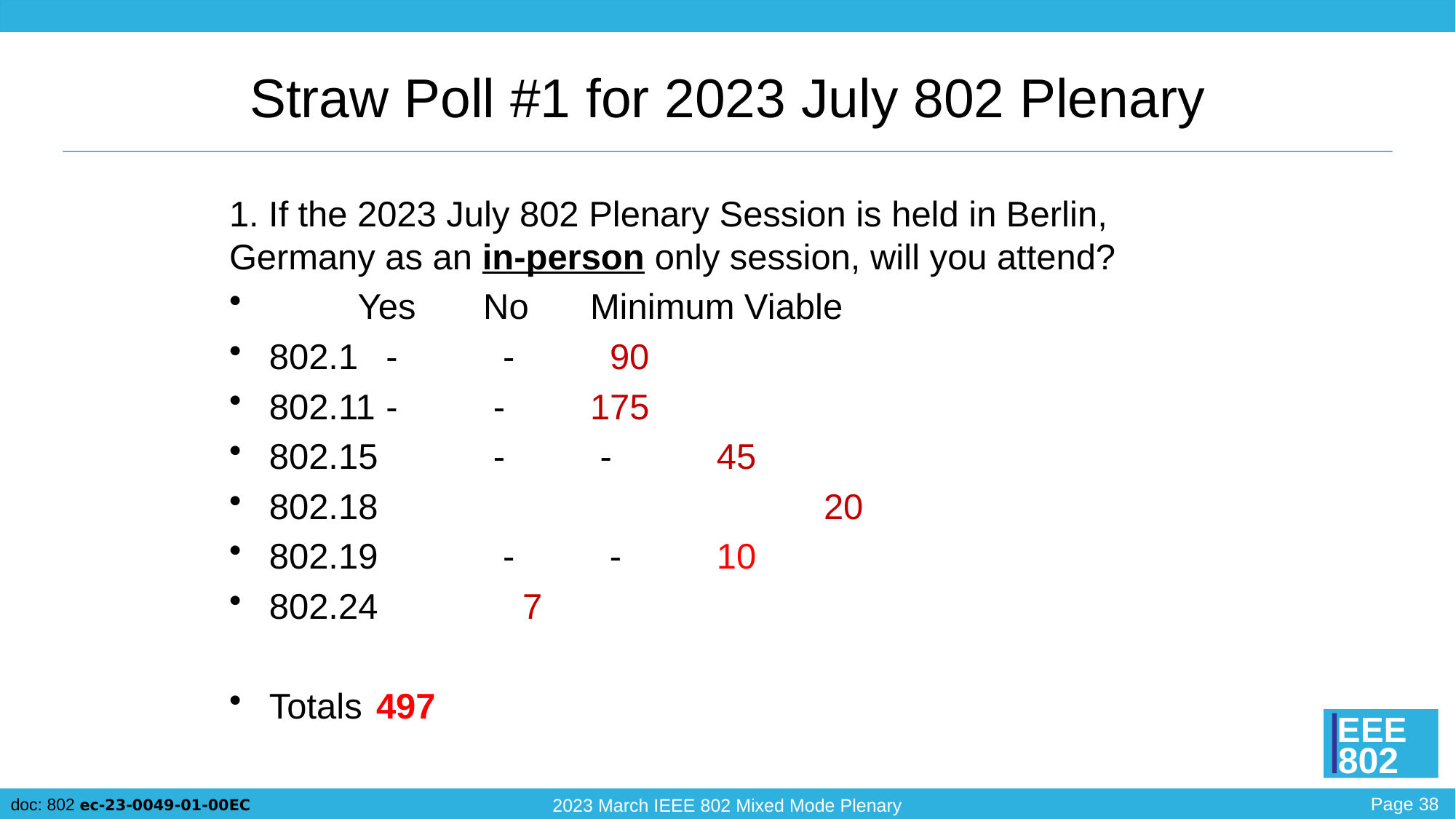

# Straw Poll #1 for 2023 July 802 Plenary
1. If the 2023 July 802 Plenary Session is held in Berlin, Germany as an in-person only session, will you attend?
	         Yes		No		Minimum Viable
802.1	 -		  -			  90
802.11	 -		 -			175
802.15	 -		 -			  45
802.18	  	  	    			  20
802.19	  -		  -			  10
802.24						    7

Totals						497